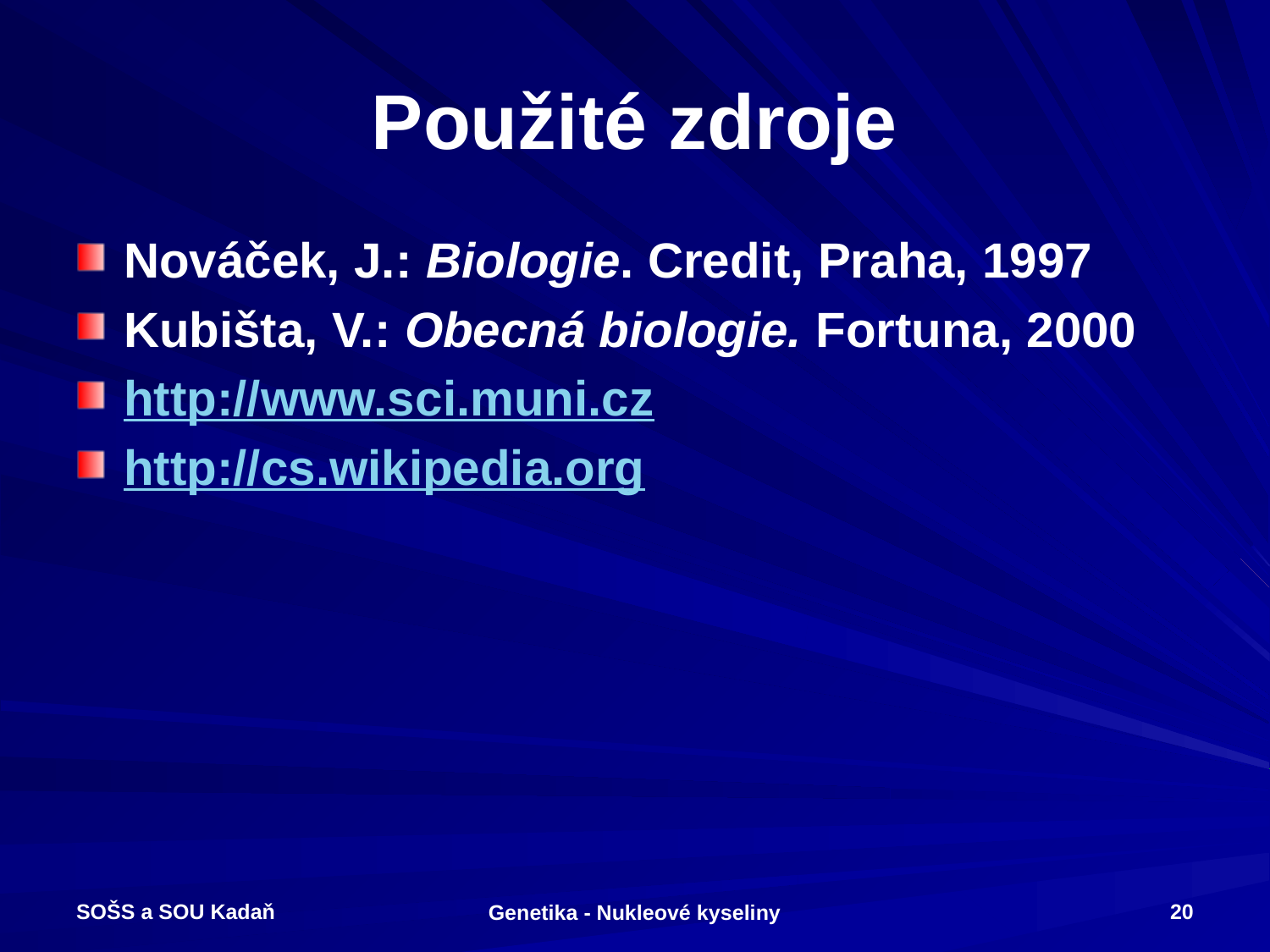

# Použité zdroje
Nováček, J.: Biologie. Credit, Praha, 1997
Kubišta, V.: Obecná biologie. Fortuna, 2000
http://www.sci.muni.cz
http://cs.wikipedia.org

SOŠS a SOU Kadaň
20
Genetika - Nukleové kyseliny